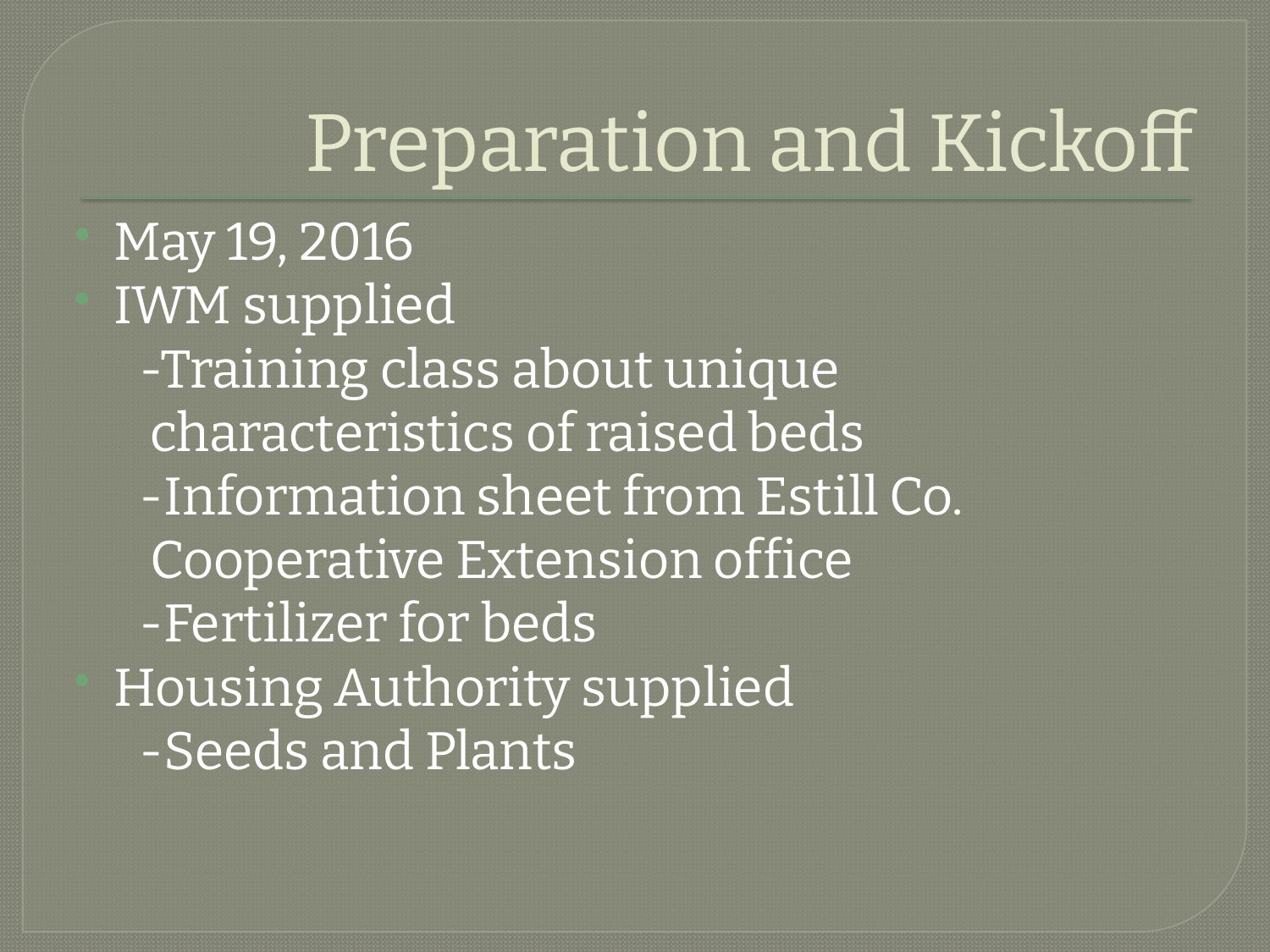

# Preparation and Kickoff
May 19, 2016
IWM supplied
      -Training class about unique
       characteristics of raised beds
      -Information sheet from Estill Co.
       Cooperative Extension office
      -Fertilizer for beds
Housing Authority supplied
      -Seeds and Plants